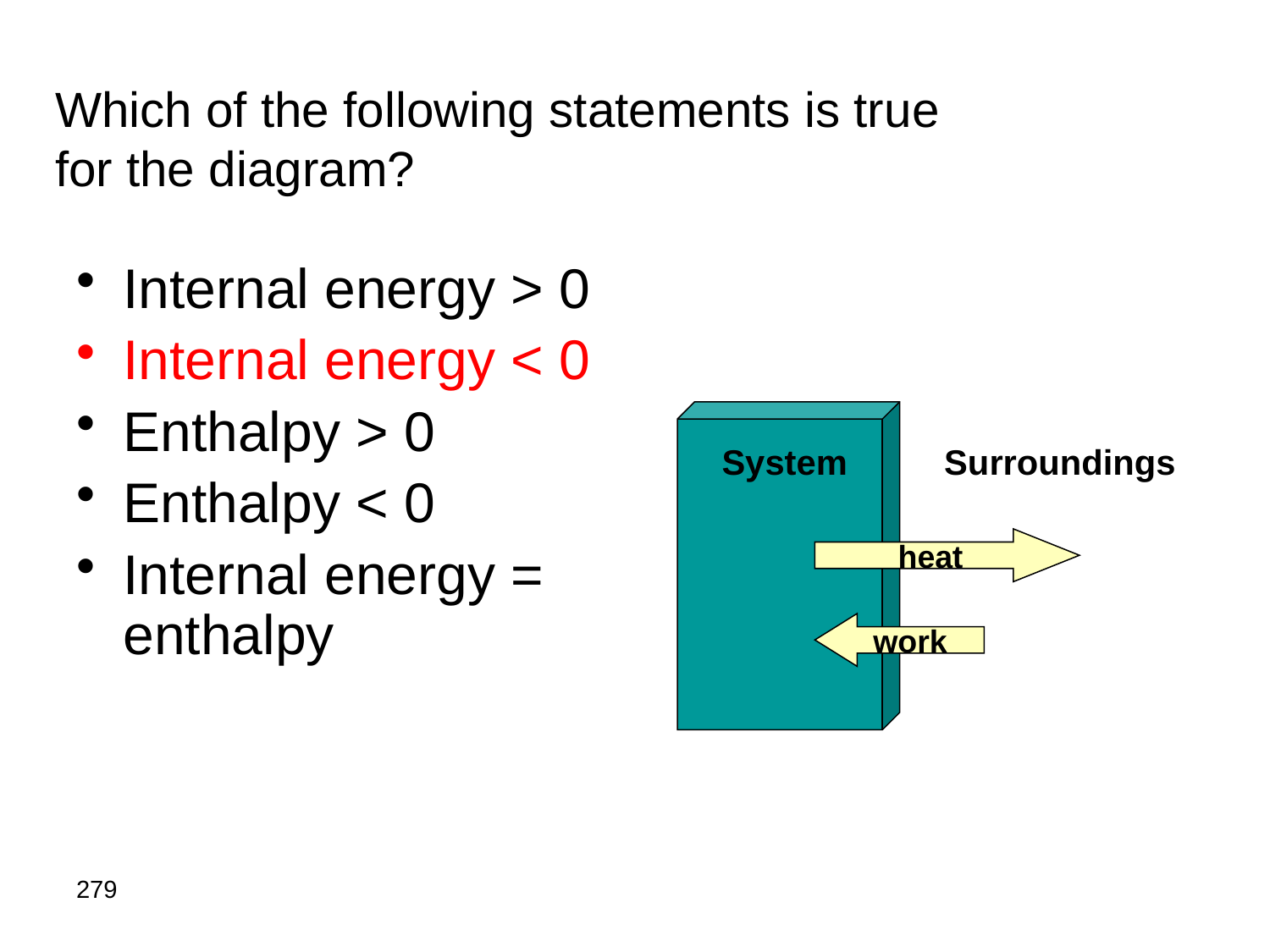

# Which of the following statements is true for the diagram?
Internal energy > 0
Internal energy < 0
Enthalpy > 0
Enthalpy < 0
Internal energy = enthalpy

System
Surroundings
heat
work
279